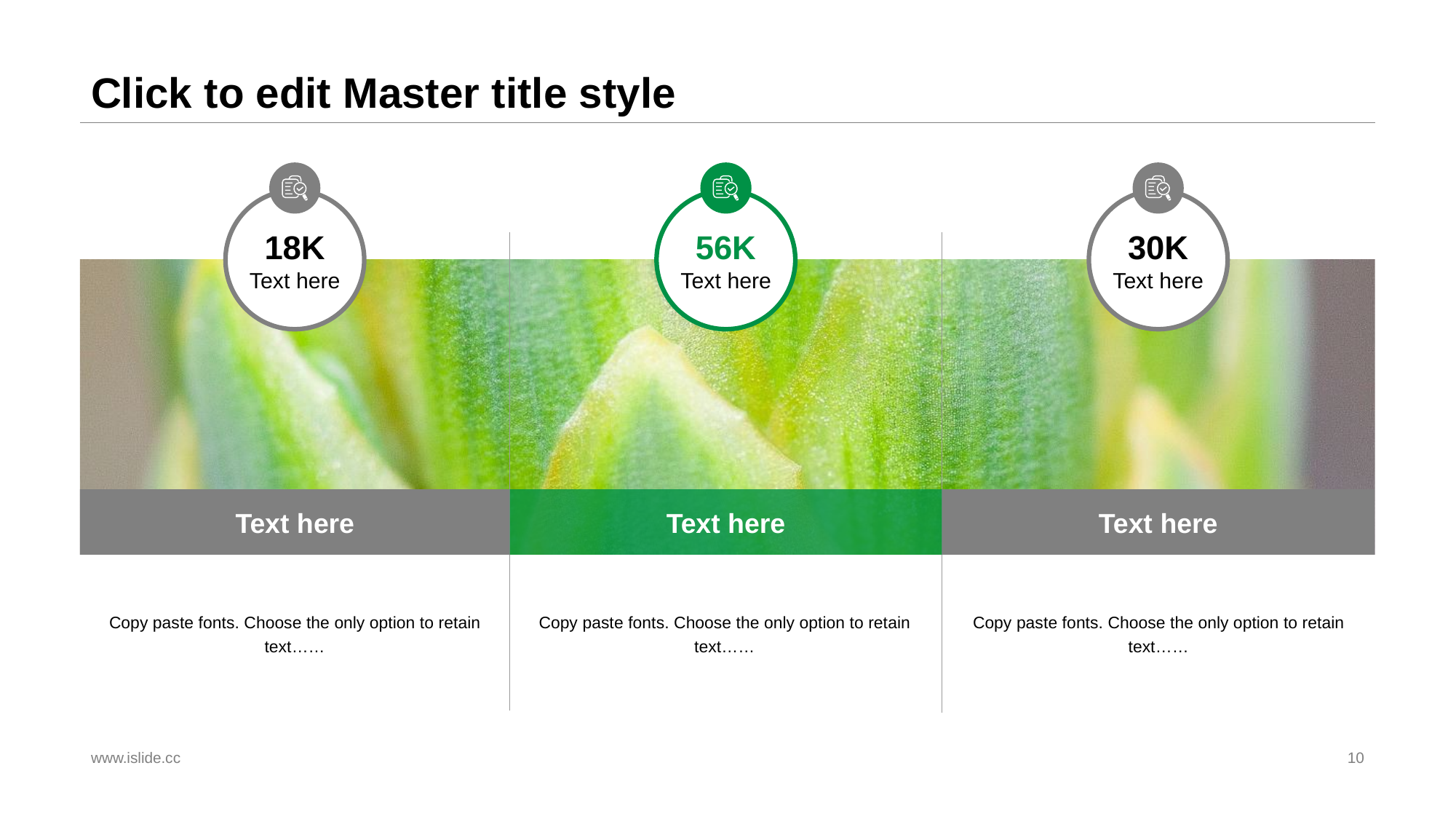

# Click to edit Master title style

18K
Text here
56K
Text here
30K
Text here

Text here
Text here
Text here
Copy paste fonts. Choose the only option to retain text……
Copy paste fonts. Choose the only option to retain text……
Copy paste fonts. Choose the only option to retain text……
www.islide.cc
10